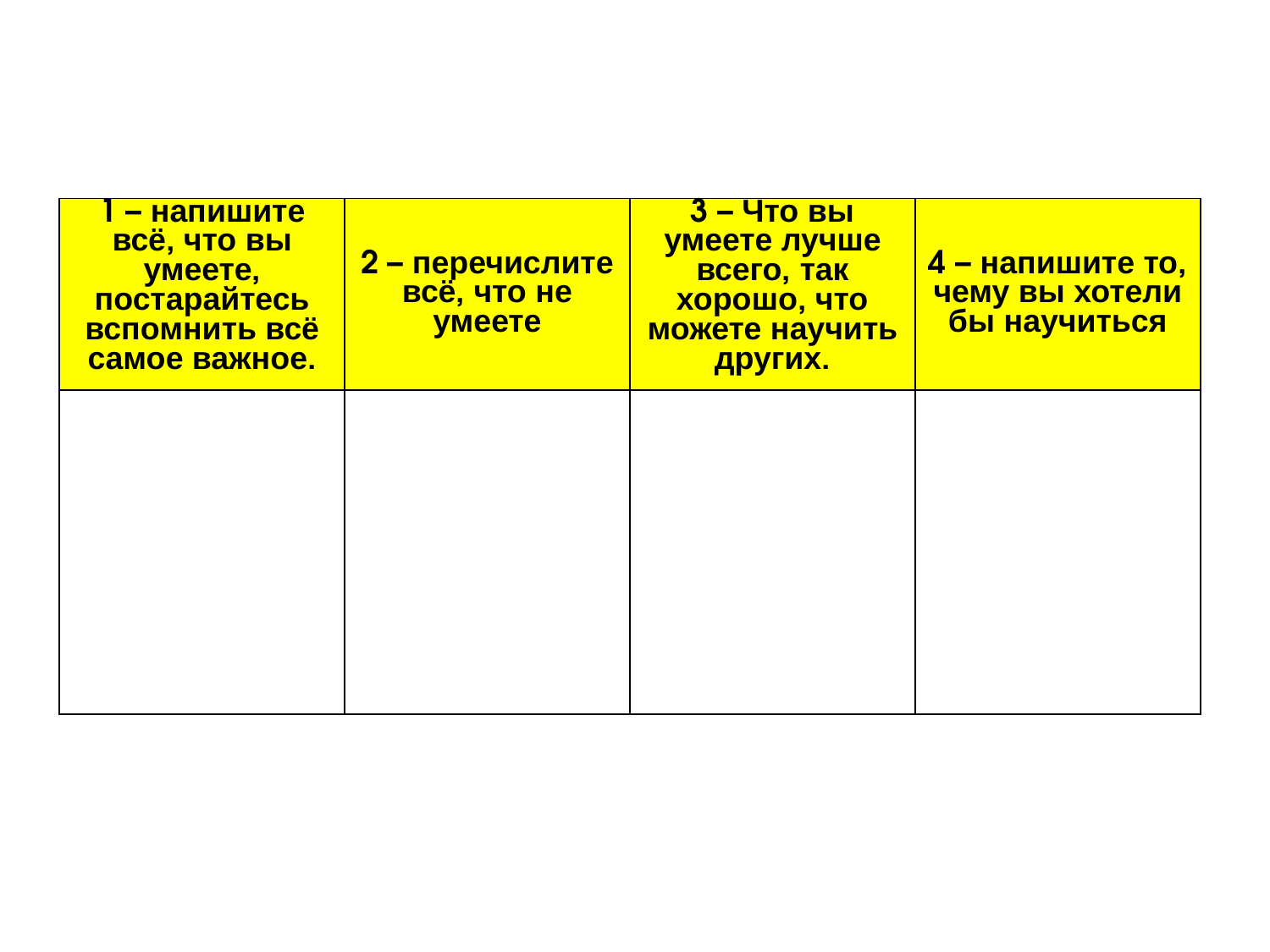

#
| 1 – напишите всё, что вы умеете, постарайтесь вспомнить всё самое важное. | 2 – перечислите всё, что не умеете | 3 – Что вы умеете лучше всего, так хорошо, что можете научить других. | 4 – напишите то, чему вы хотели бы научиться |
| --- | --- | --- | --- |
|  |  |  |  |